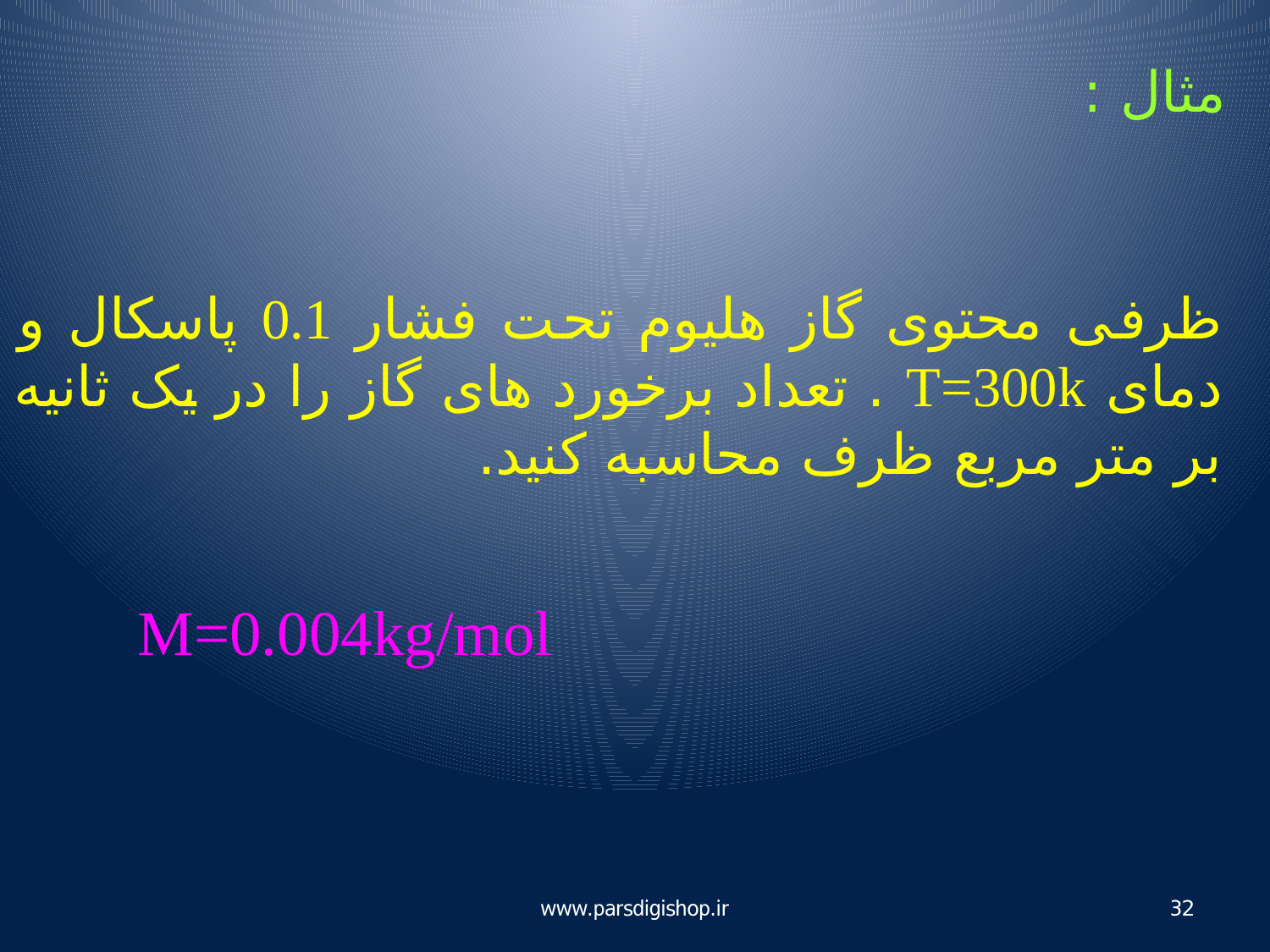

مثال :
ظرفی محتوی گاز هلیوم تحت فشار 0.1 پاسکال و دمای T=300k . تعداد برخورد های گاز را در یک ثانیه بر متر مربع ظرف محاسبه کنید.
M=0.004kg/mol
www.parsdigishop.ir
32